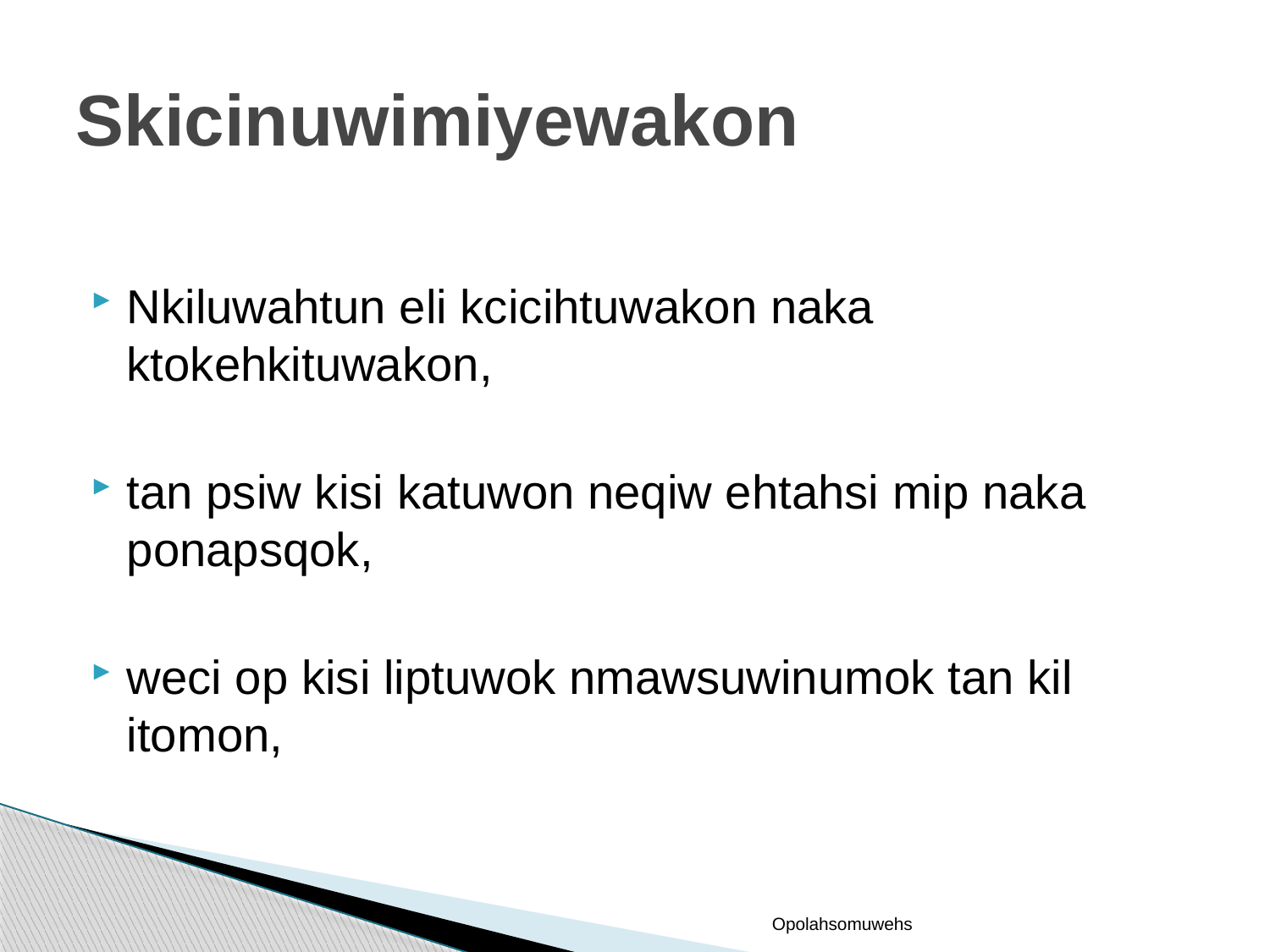

# Skicinuwimiyewakon

Nkiluwahtun eli kcicihtuwakon naka ktokehkituwakon,

tan psiw kisi katuwon neqiw ehtahsi mip naka ponapsqok,

weci op kisi liptuwok nmawsuwinumok tan kil itomon,
Opolahsomuwehs